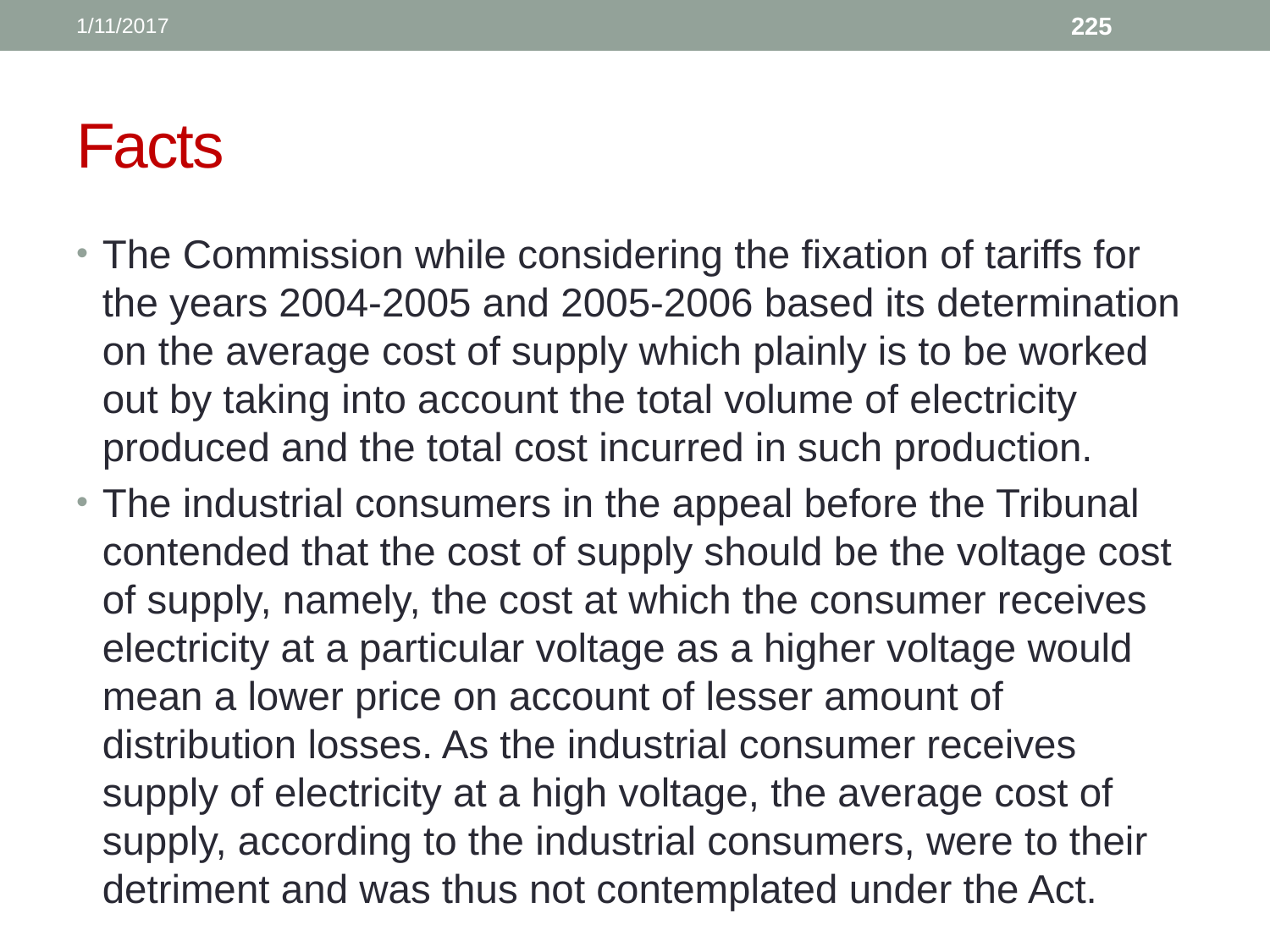

1/11/2017
225
# Facts
The Commission while considering the fixation of tariffs for the years 2004-2005 and 2005-2006 based its determination on the average cost of supply which plainly is to be worked out by taking into account the total volume of electricity produced and the total cost incurred in such production.
The industrial consumers in the appeal before the Tribunal contended that the cost of supply should be the voltage cost of supply, namely, the cost at which the consumer receives electricity at a particular voltage as a higher voltage would mean a lower price on account of lesser amount of distribution losses. As the industrial consumer receives supply of electricity at a high voltage, the average cost of supply, according to the industrial consumers, were to their detriment and was thus not contemplated under the Act.